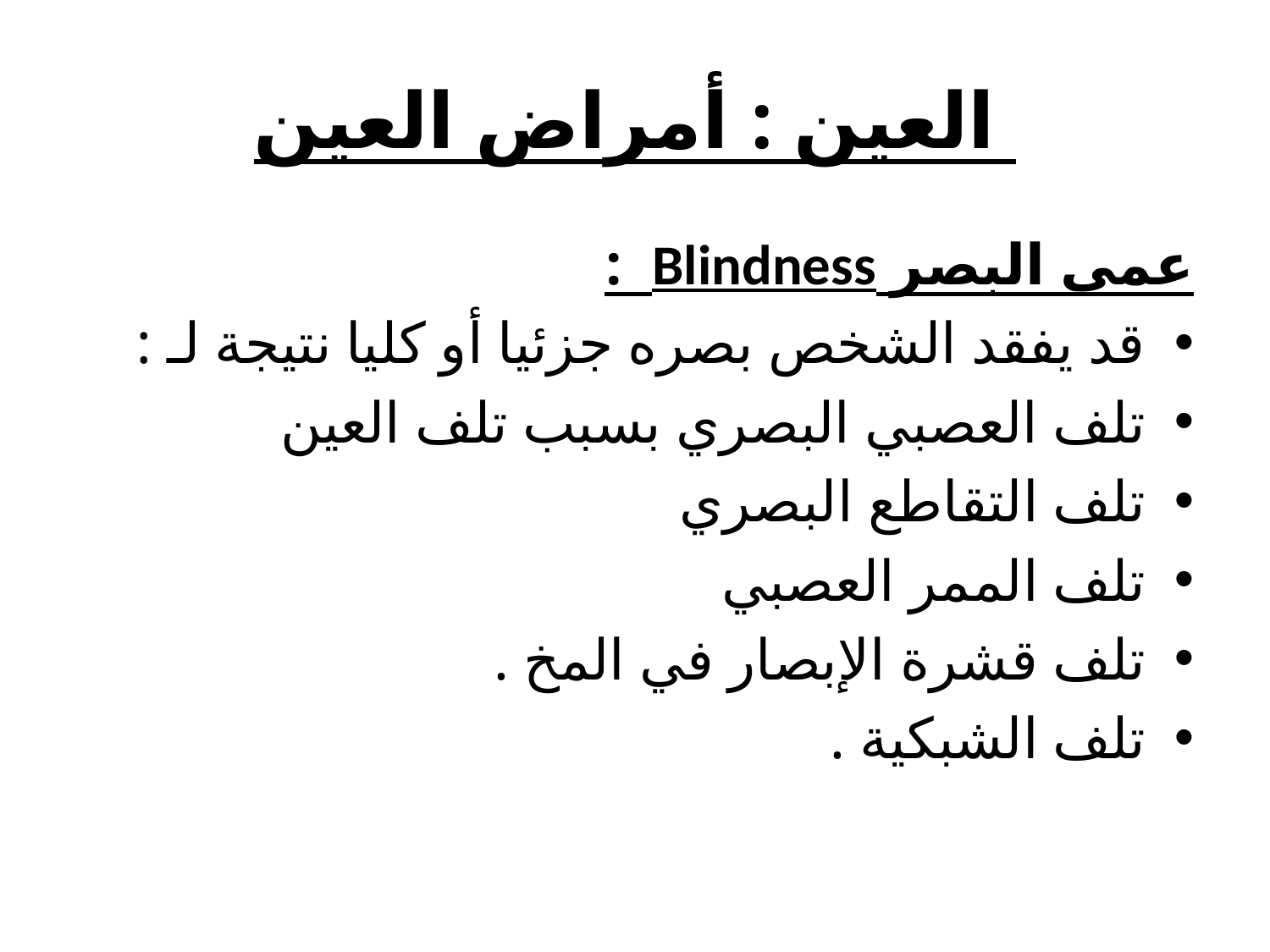

# العين : أمراض العين
عمى البصر Blindness  :
قد يفقد الشخص بصره جزئيا أو كليا نتيجة لـ :
تلف العصبي البصري بسبب تلف العين
تلف التقاطع البصري
تلف الممر العصبي
تلف قشرة الإبصار في المخ .
تلف الشبكية .